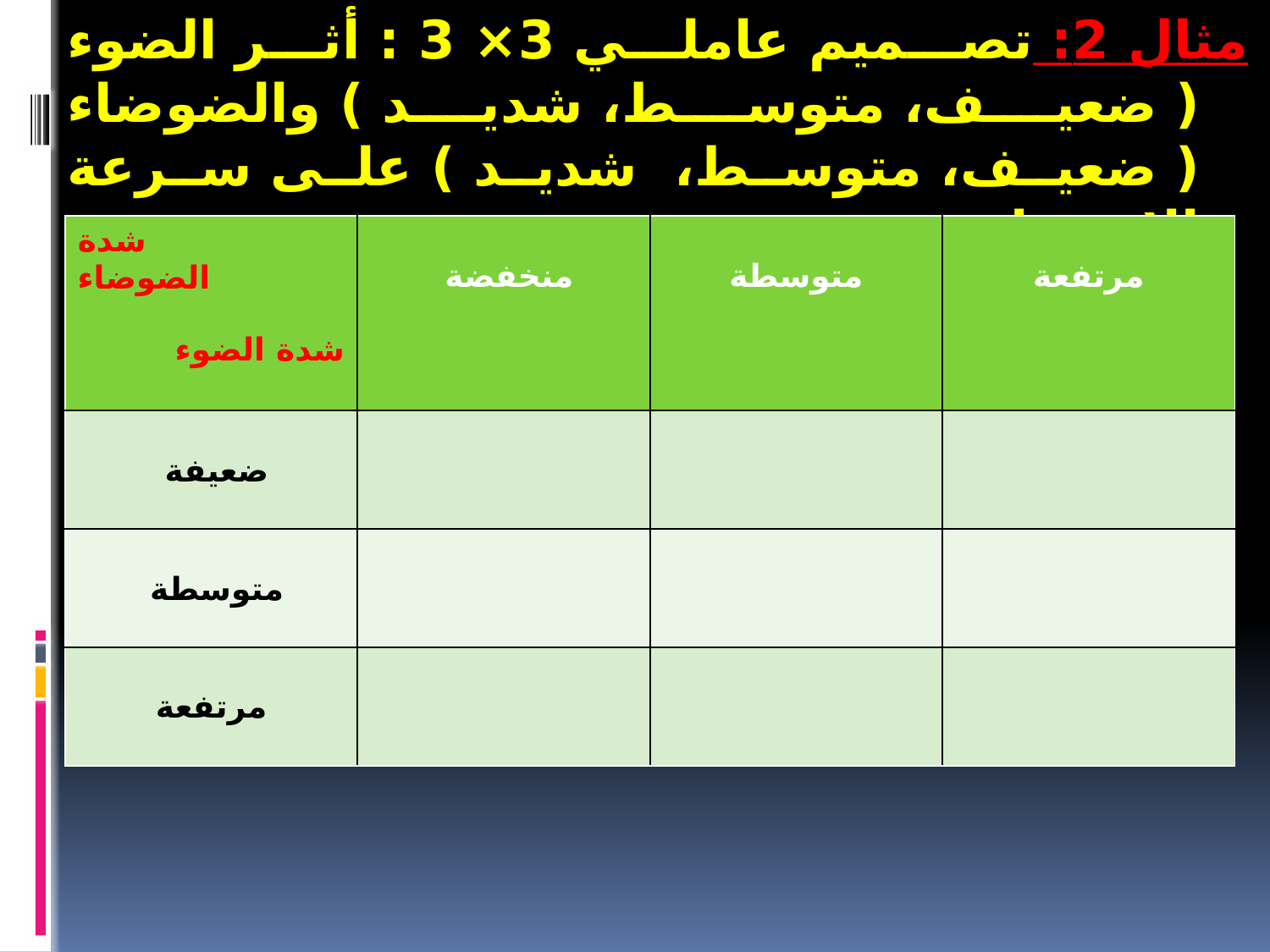

مثال 2: تصميم عاملي 3× 3 : أثر الضوء ( ضعيف، متوسط، شديد ) والضوضاء ( ضعيف، متوسط،  شديد ) على سرعة الاستجابة.

| شدة الضوضاء شدة الضوء | منخفضة | متوسطة | مرتفعة |
| --- | --- | --- | --- |
| ضعيفة |  |  |  |
| متوسطة |  |  |  |
| مرتفعة |  |  |  |